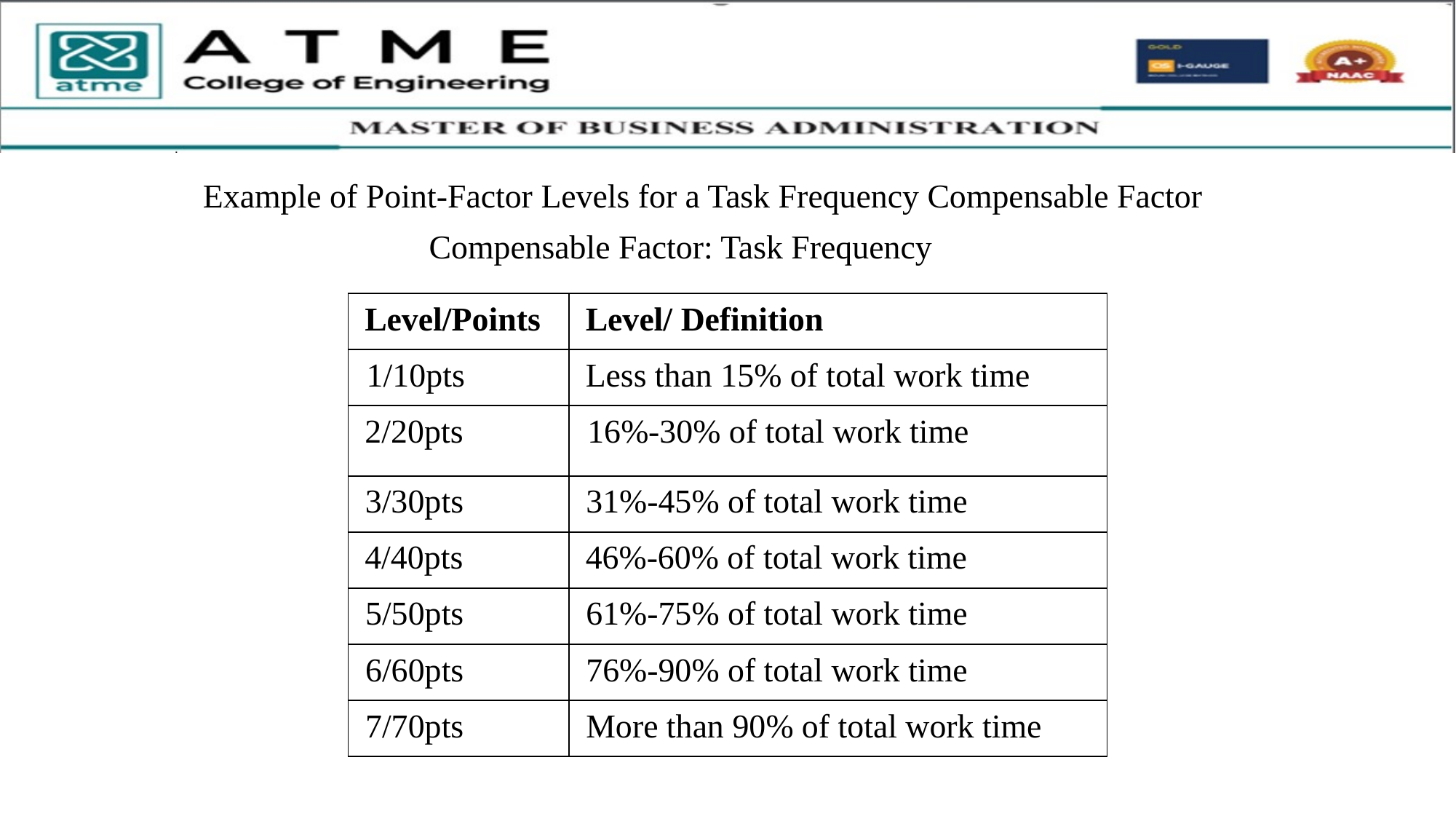

Example of Point-Factor Levels for a Task Frequency Compensable Factor
                                      Compensable Factor: Task Frequency

| Level/Points | Level/ Definition |
| --- | --- |
| 1/10pts | Less than 15% of total work time |
| 2/20pts | 16%-30% of total work time |
| 3/30pts | 31%-45% of total work time |
| 4/40pts | 46%-60% of total work time |
| 5/50pts | 61%-75% of total work time |
| 6/60pts | 76%-90% of total work time |
| 7/70pts | More than 90% of total work time |